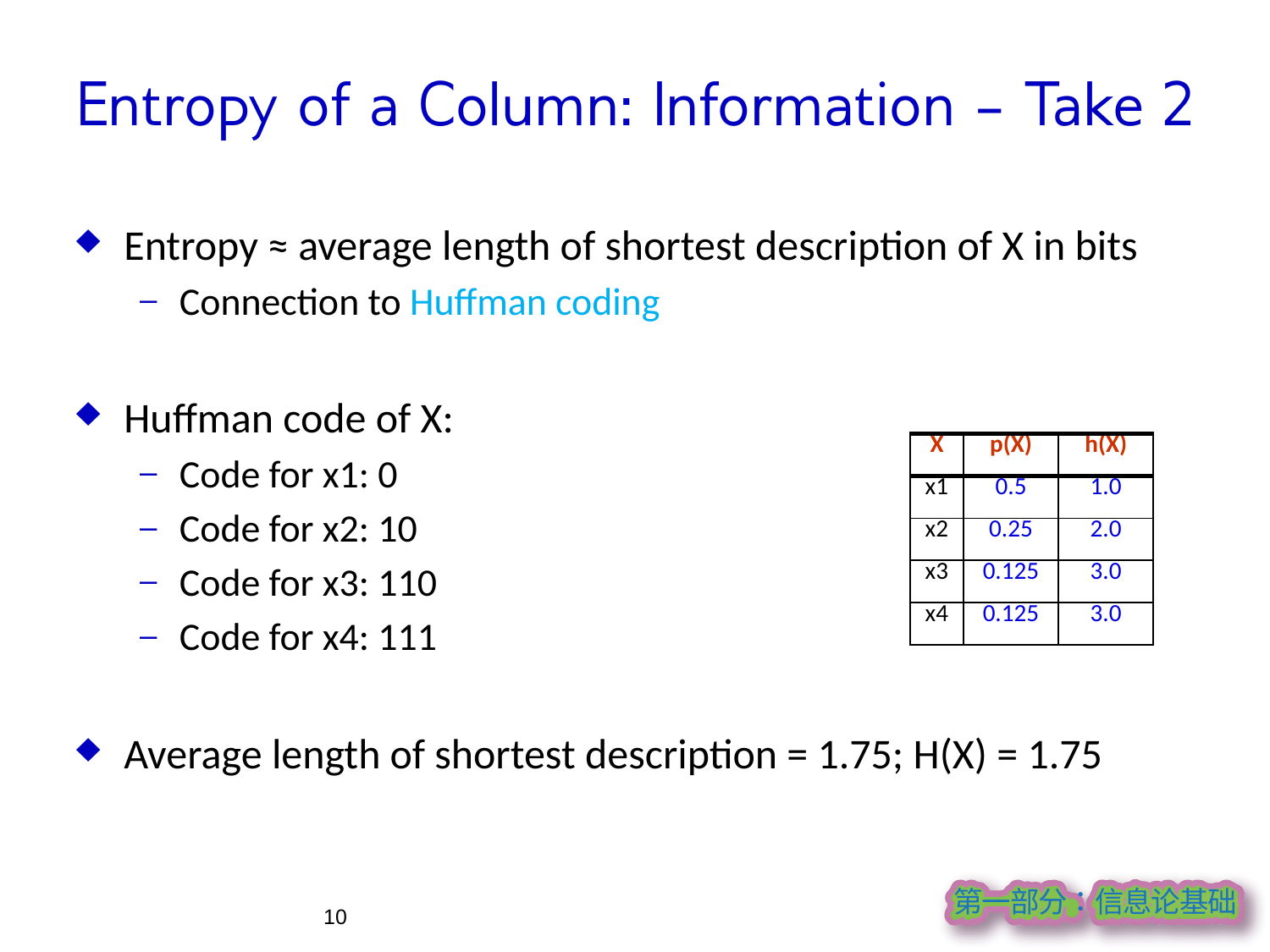

Entropy of a Column: Information – Take 2
Entropy ≈ average length of shortest description of X in bits
Connection to Huffman coding

Huffman code of X:
Code for x1: 0
Code for x2: 10
Code for x3: 110
Code for x4: 111

Average length of shortest description = 1.75; H(X) = 1.75
| X | p(X) | h(X) |
| --- | --- | --- |
| x1 | 0.5 | 1.0 |
| x2 | 0.25 | 2.0 |
| x3 | 0.125 | 3.0 |
| x4 | 0.125 | 3.0 |
10